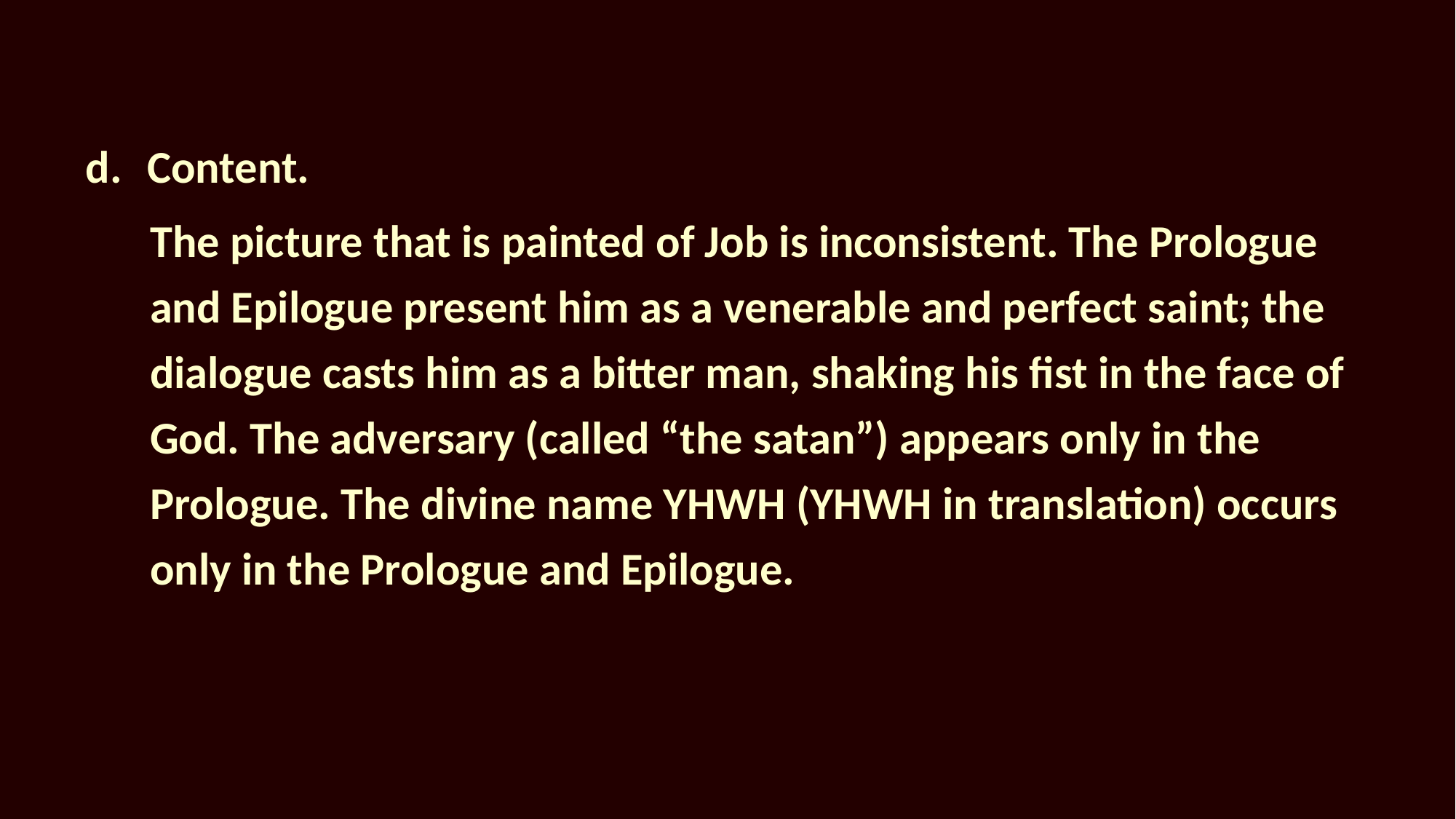

Content.
The picture that is painted of Job is inconsistent. The Prologue and Epilogue present him as a venerable and perfect saint; the dialogue casts him as a bitter man, shaking his fist in the face of God. The adversary (called “the satan”) appears only in the Prologue. The divine name YHWH (YHWH in translation) occurs only in the Prologue and Epilogue.